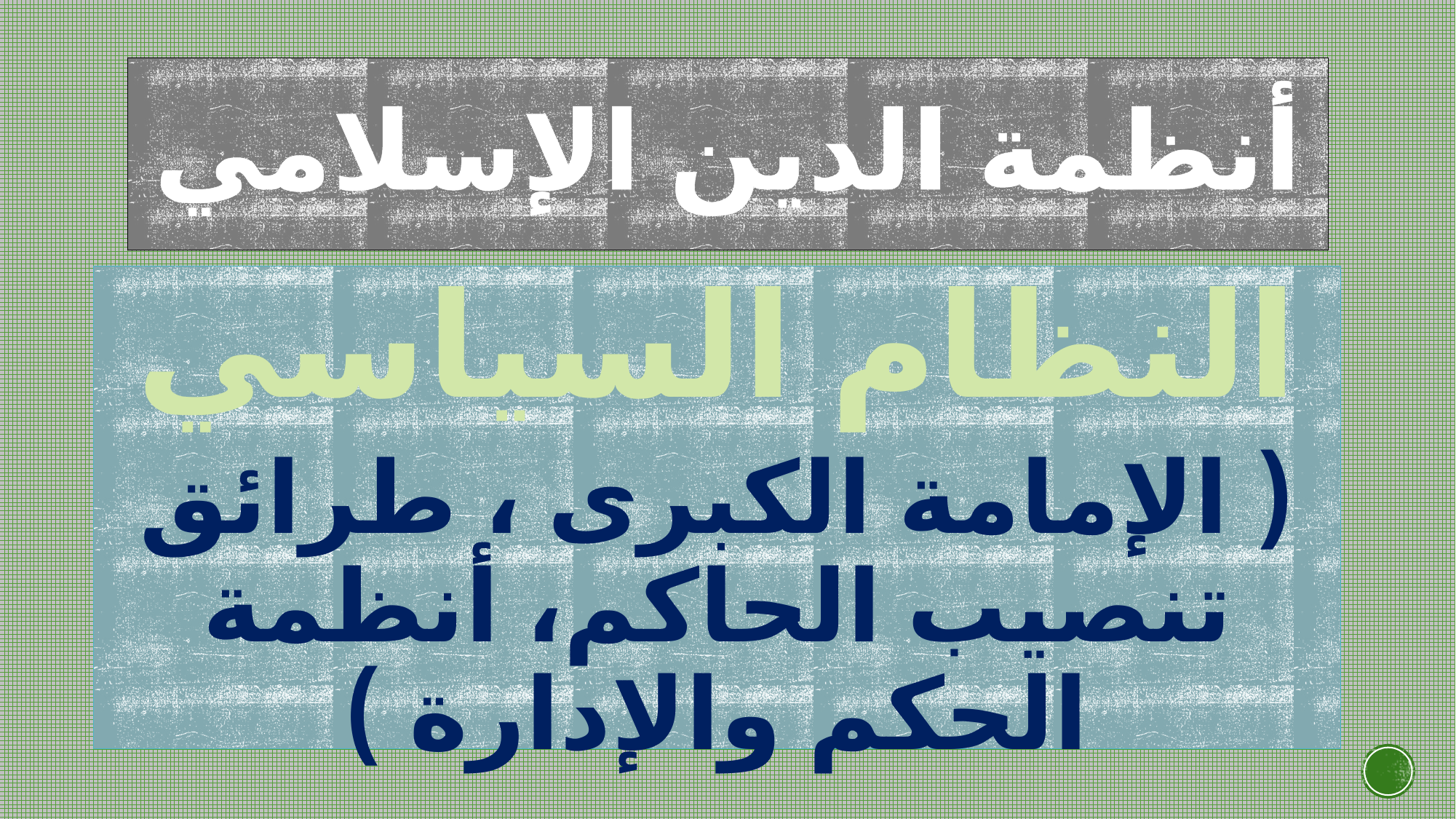

# أنظمة الدين الإسلامي
النظام السياسي
( الإمامة الكبرى ، طرائق تنصيب الحاكم، أنظمة الحكم والإدارة )